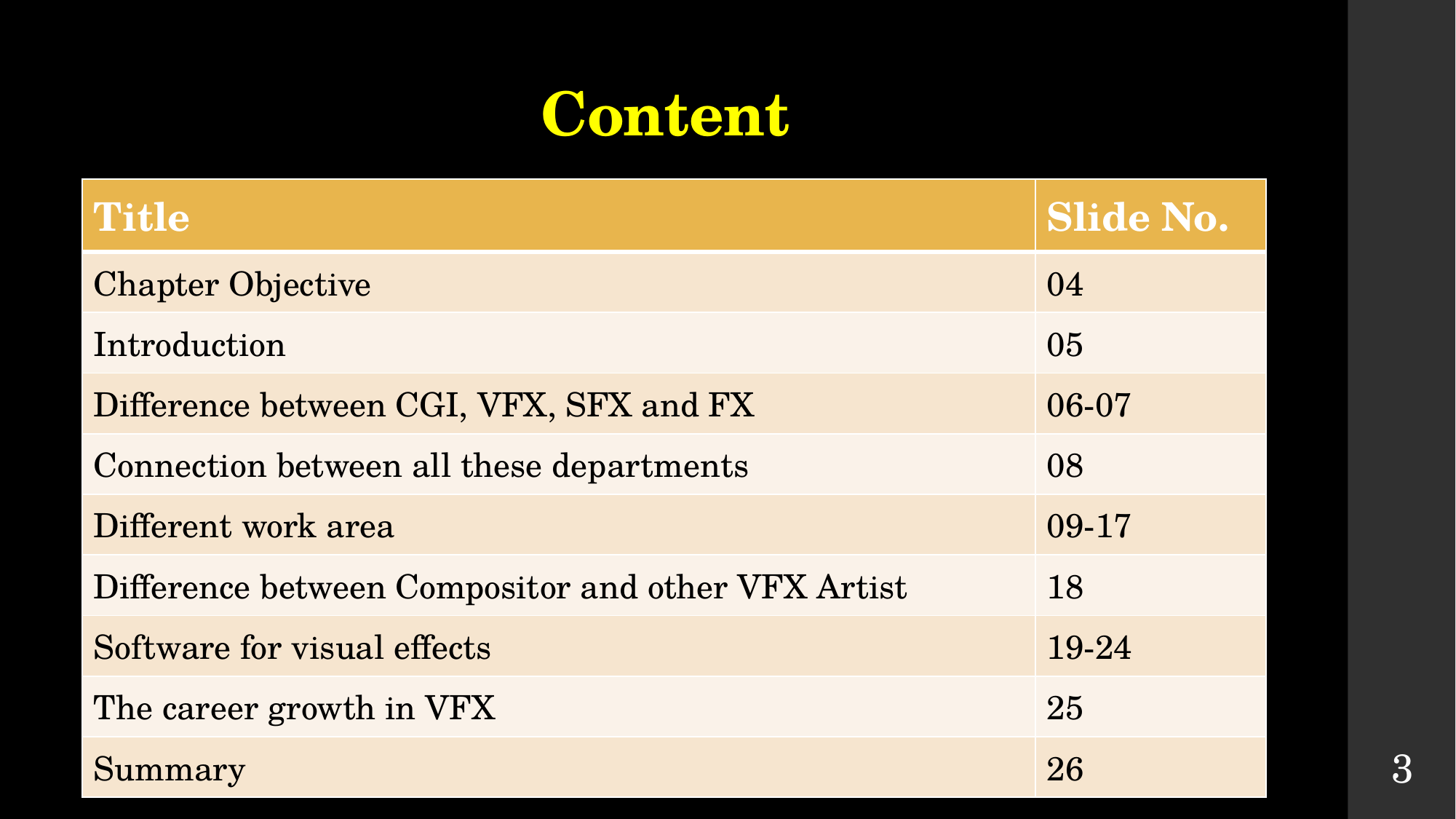

# Content
| Title | Slide No. |
| --- | --- |
| Chapter Objective | 04 |
| Introduction | 05 |
| Difference between CGI, VFX, SFX and FX | 06-07 |
| Connection between all these departments | 08 |
| Different work area | 09-17 |
| Difference between Compositor and other VFX Artist | 18 |
| Software for visual effects | 19-24 |
| The career growth in VFX | 25 |
| Summary | 26 |
3